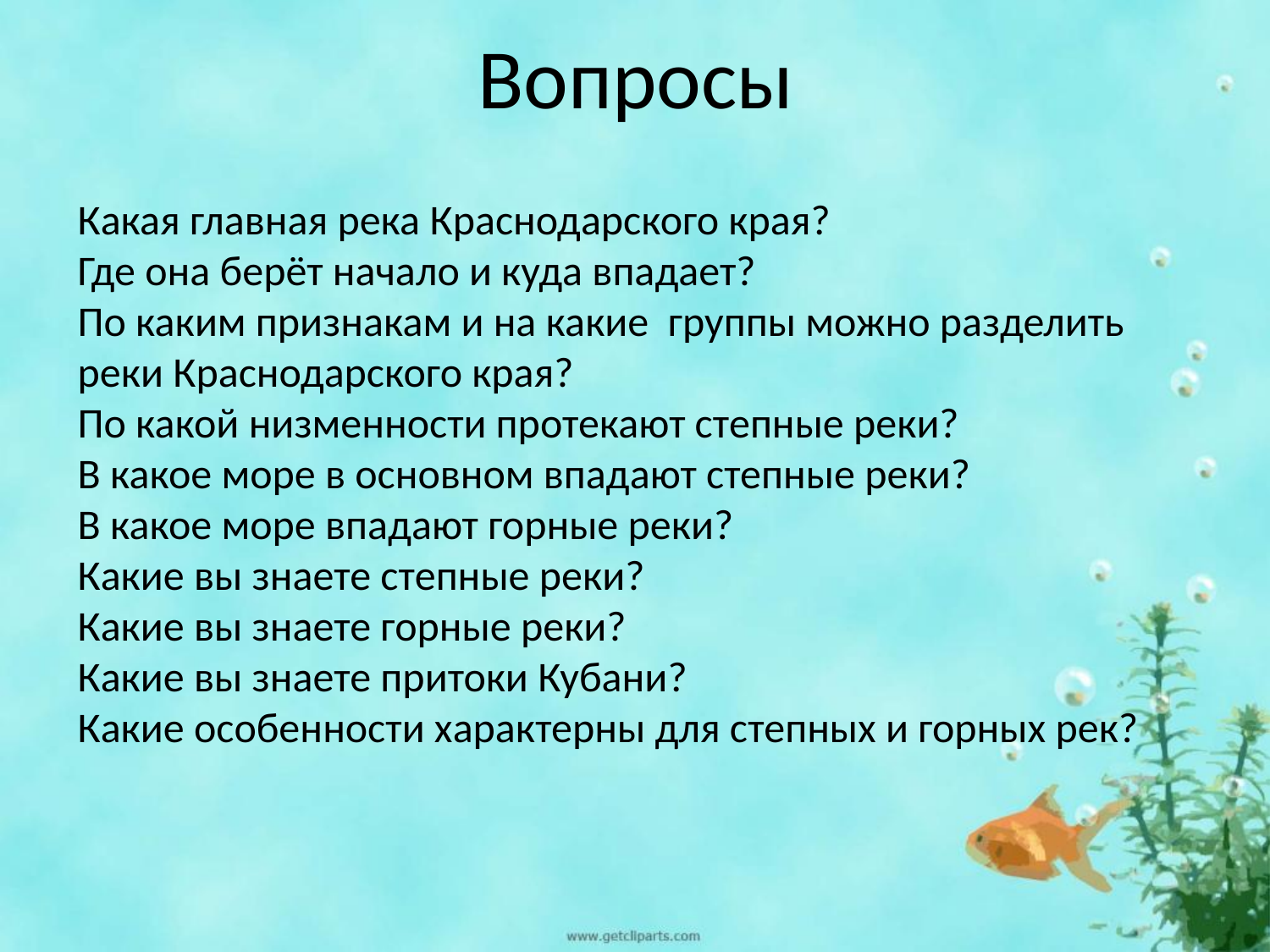

# Вопросы
Какая главная река Краснодарского края?
Где она берёт начало и куда впадает?
По каким признакам и на какие  группы можно разделить реки Краснодарского края?
По какой низменности протекают степные реки?
В какое море в основном впадают степные реки?
В какое море впадают горные реки?
Какие вы знаете степные реки?
Какие вы знаете горные реки?
Какие вы знаете притоки Кубани?
Какие особенности характерны для степных и горных рек?